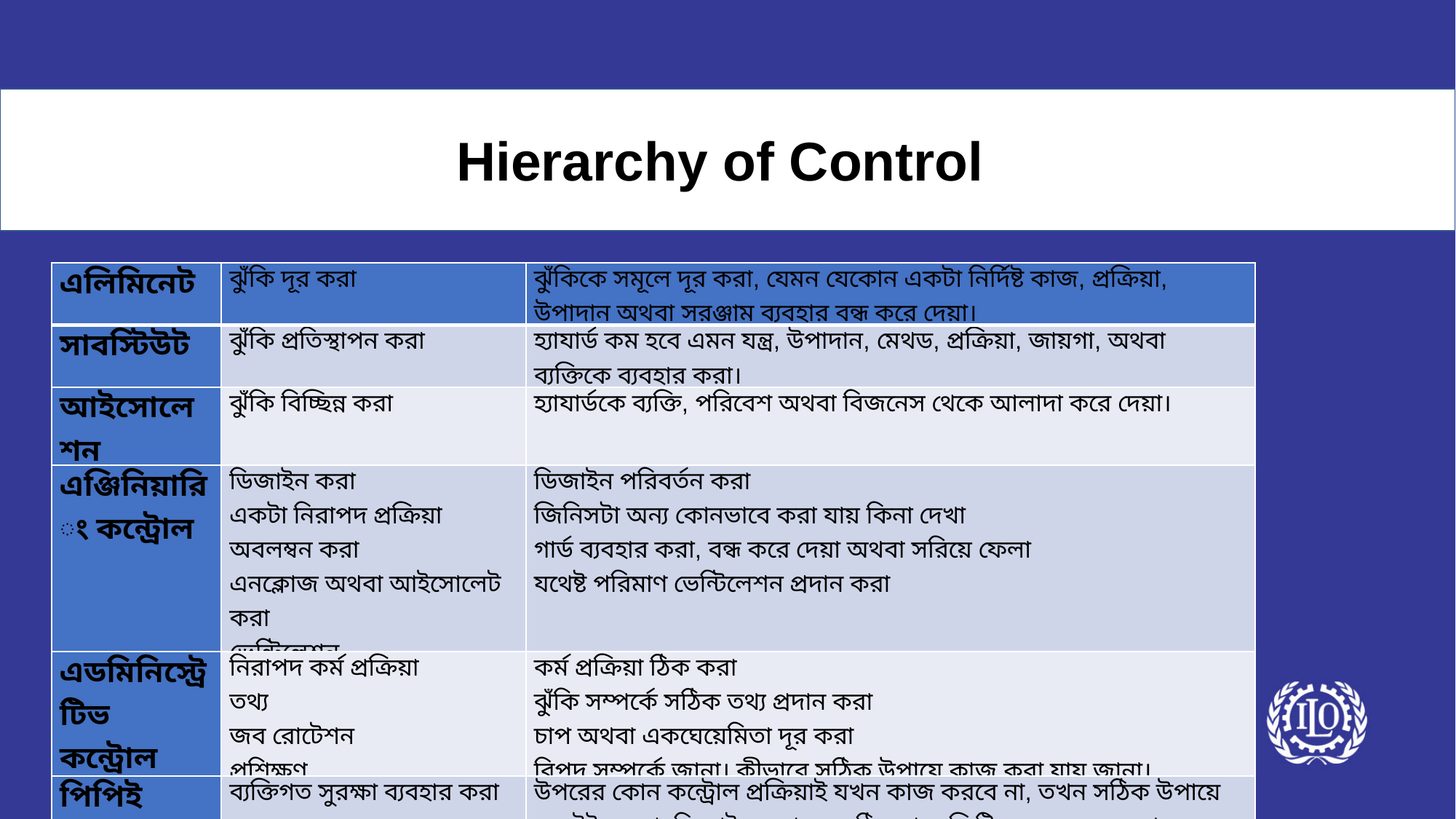

Hierarchy of Control
| এলিমিনেট | ঝুঁকি দূর করা | ঝুঁকিকে সমূলে দূর করা, যেমন যেকোন একটা নির্দিষ্ট কাজ, প্রক্রিয়া, উপাদান অথবা সরঞ্জাম ব্যবহার বন্ধ করে দেয়া। |
| --- | --- | --- |
| সাবস্টিউট | ঝুঁকি প্রতিস্থাপন করা | হ্যাযার্ড কম হবে এমন যন্ত্র, উপাদান, মেথড, প্রক্রিয়া, জায়গা, অথবা ব্যক্তিকে ব্যবহার করা। |
| আইসোলেশন | ঝুঁকি বিচ্ছিন্ন করা | হ্যাযার্ডকে ব্যক্তি, পরিবেশ অথবা বিজনেস থেকে আলাদা করে দেয়া। |
| এঞ্জিনিয়ারিং কন্ট্রোল | ডিজাইন করা একটা নিরাপদ প্রক্রিয়া অবলম্বন করা এনক্লোজ অথবা আইসোলেট করা ভেন্টিলেশন | ডিজাইন পরিবর্তন করা জিনিসটা অন্য কোনভাবে করা যায় কিনা দেখা গার্ড ব্যবহার করা, বন্ধ করে দেয়া অথবা সরিয়ে ফেলা যথেষ্ট পরিমাণ ভেন্টিলেশন প্রদান করা |
| এডমিনিস্ট্রেটিভ কন্ট্রোল | নিরাপদ কর্ম প্রক্রিয়া তথ্য জব রোটেশন প্রশিক্ষণ | কর্ম প্রক্রিয়া ঠিক করা ঝুঁকি সম্পর্কে সঠিক তথ্য প্রদান করা চাপ অথবা একঘেয়েমিতা দূর করা বিপদ সম্পর্কে জানা। কীভাবে সঠিক উপায়ে কাজ করা যায় জানা। |
| পিপিই | ব্যক্তিগত সুরক্ষা ব্যবহার করা | উপরের কোন কন্ট্রোল প্রক্রিয়াই যখন কাজ করবে না, তখন সঠিক উপায়ে মেন্টেইন করা, ডিজাইন করা এবং ঠিকভাবে ফিটিং হয় এমন সরঞ্জাম ব্যবহার করা উচিৎ। এক্ষেত্রে সঠিকভাবে ব্যবহারের নির্দেশনা অবশ্যই প্রদান করতে হবে। |